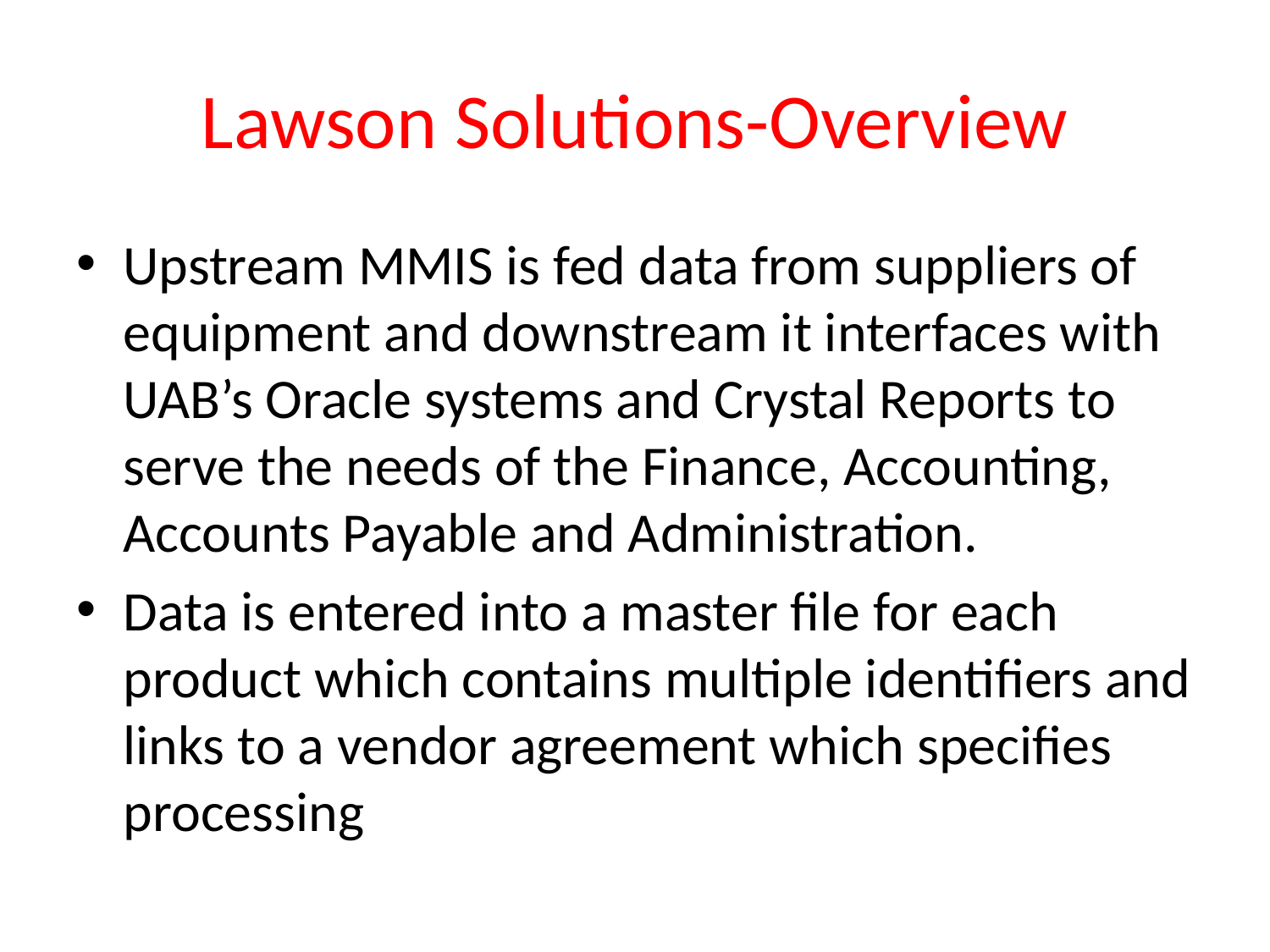

# Lawson Solutions-Overview
Upstream MMIS is fed data from suppliers of equipment and downstream it interfaces with UAB’s Oracle systems and Crystal Reports to serve the needs of the Finance, Accounting, Accounts Payable and Administration.
Data is entered into a master file for each product which contains multiple identifiers and links to a vendor agreement which specifies processing